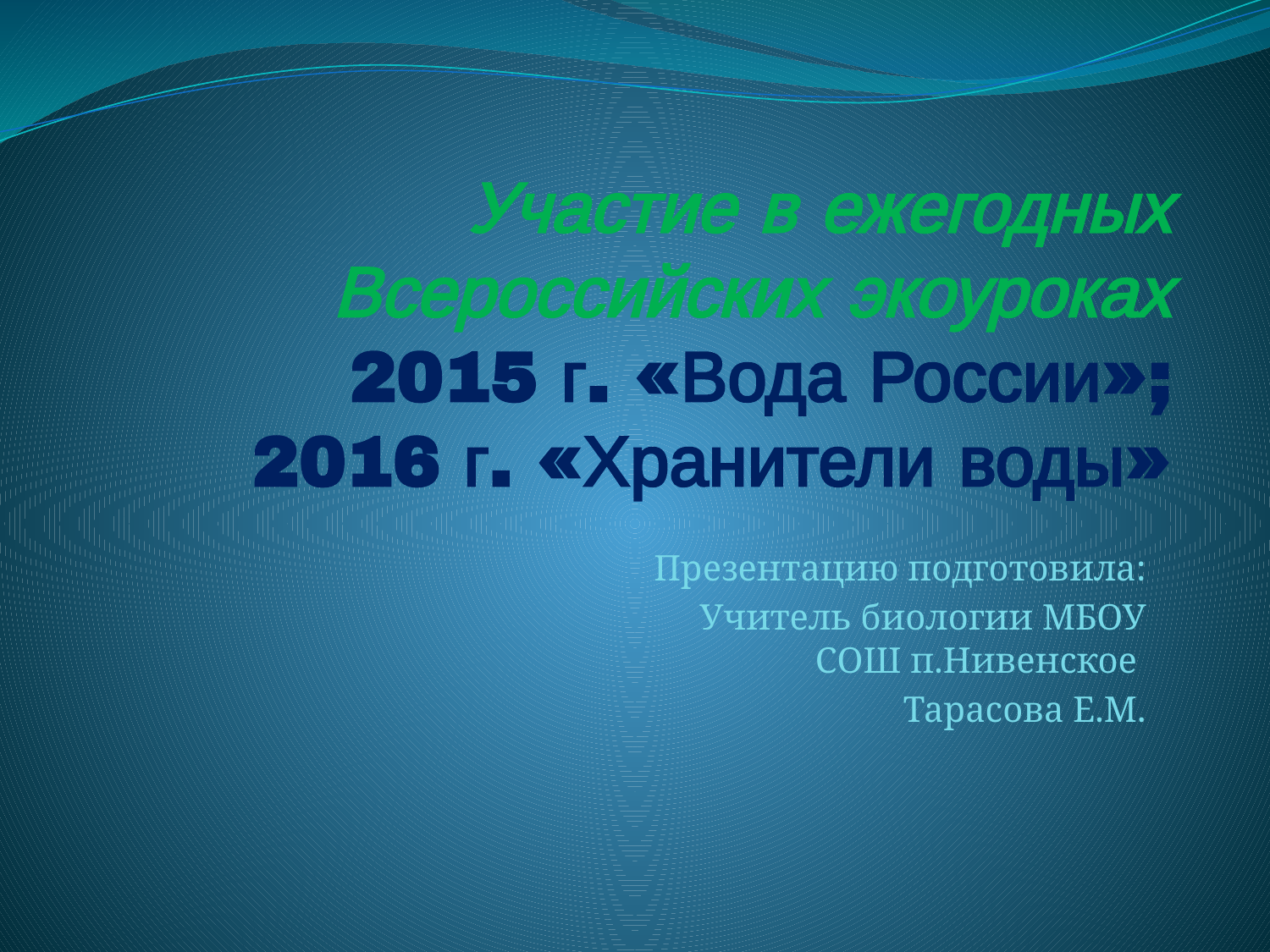

# Участие в ежегодных Всероссийских экоуроках 2015 г. «Вода России»; 2016 г. «Хранители воды»
Презентацию подготовила:
Учитель биологии МБОУ СОШ п.Нивенское
Тарасова Е.М.